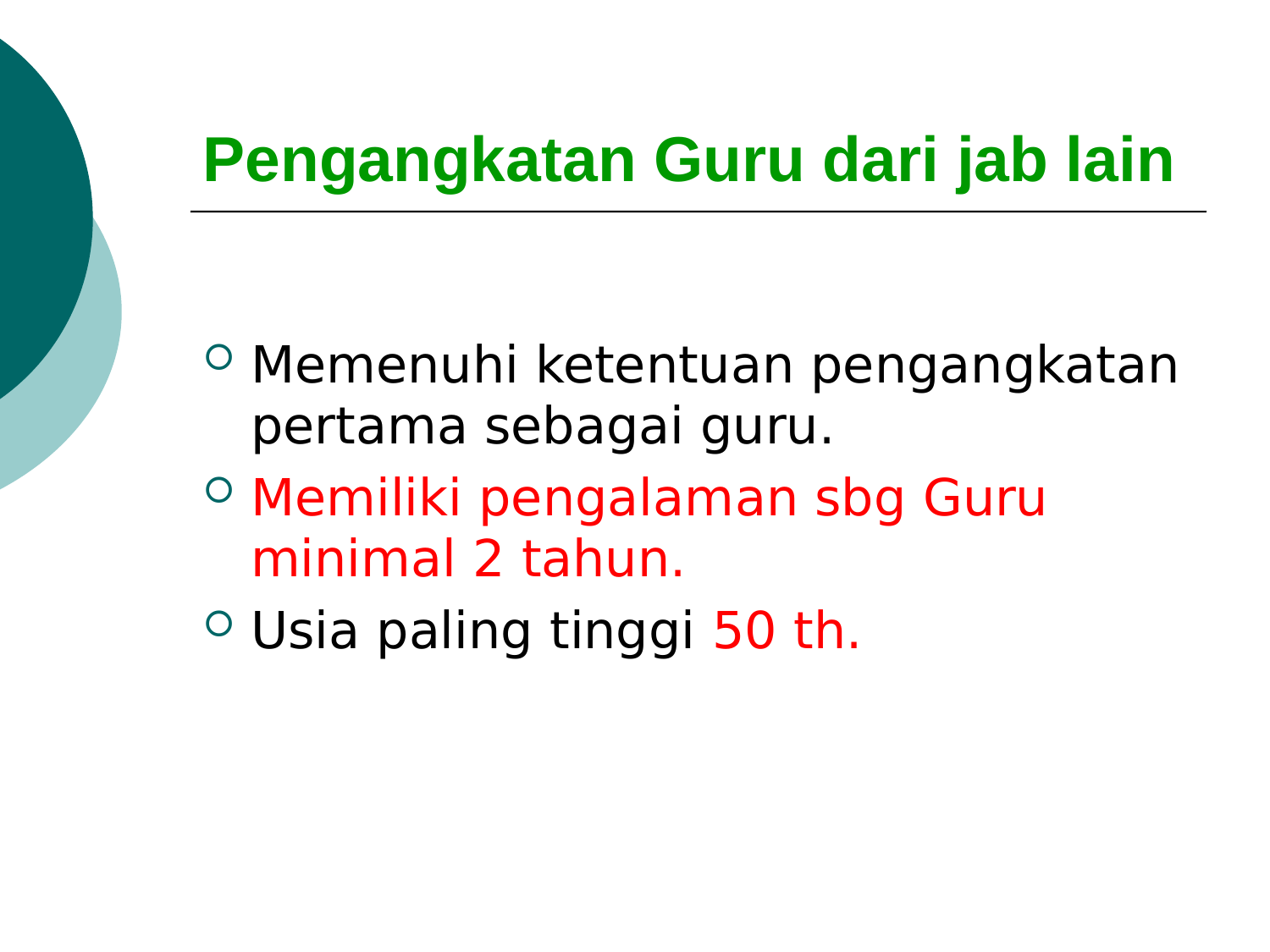

Pengangkatan Guru dari jab lain

Memenuhi ketentuan pengangkatan pertama sebagai guru.
Memiliki pengalaman sbg Guru minimal 2 tahun.
Usia paling tinggi 50 th.